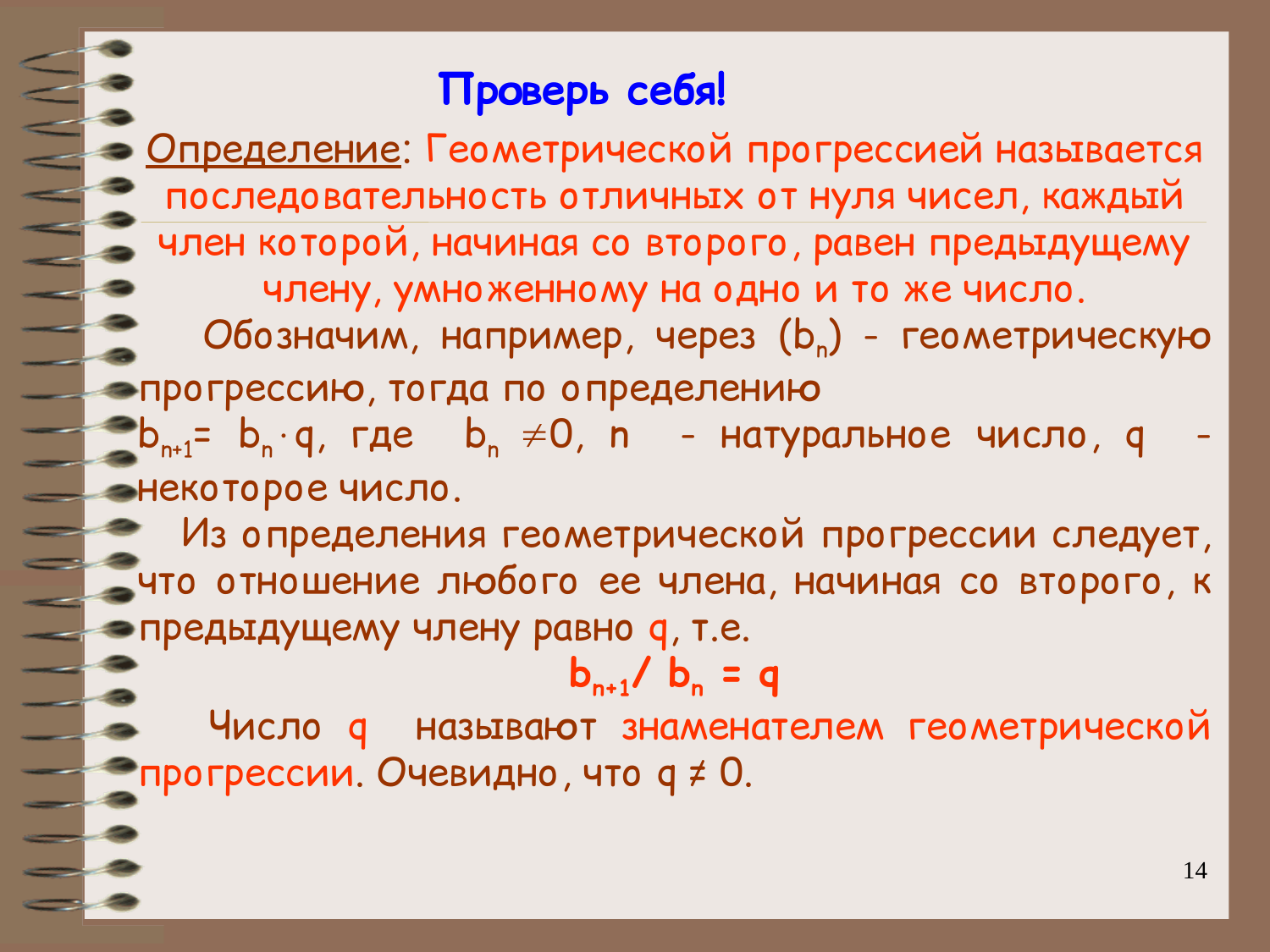

Проверь себя!

Определение: Геометрической прогрессией называется последовательность отличных от нуля чисел, каждый член которой, начиная со второго, равен предыдущему члену, умноженному на одно и то же число.
   Обозначим, например, через (bn) - геометрическую прогрессию, тогда по определению
bn+1= bn⋅q, где  bn ≠0, n  - натуральное число, q  - некоторое число.
   Из определения геометрической прогрессии следует, что отношение любого ее члена, начиная со второго, к предыдущему члену равно q, т.е.
bn+1/ bn = q
   Число q  называют знаменателем геометрической прогрессии. Очевидно, что q ≠ 0.
14